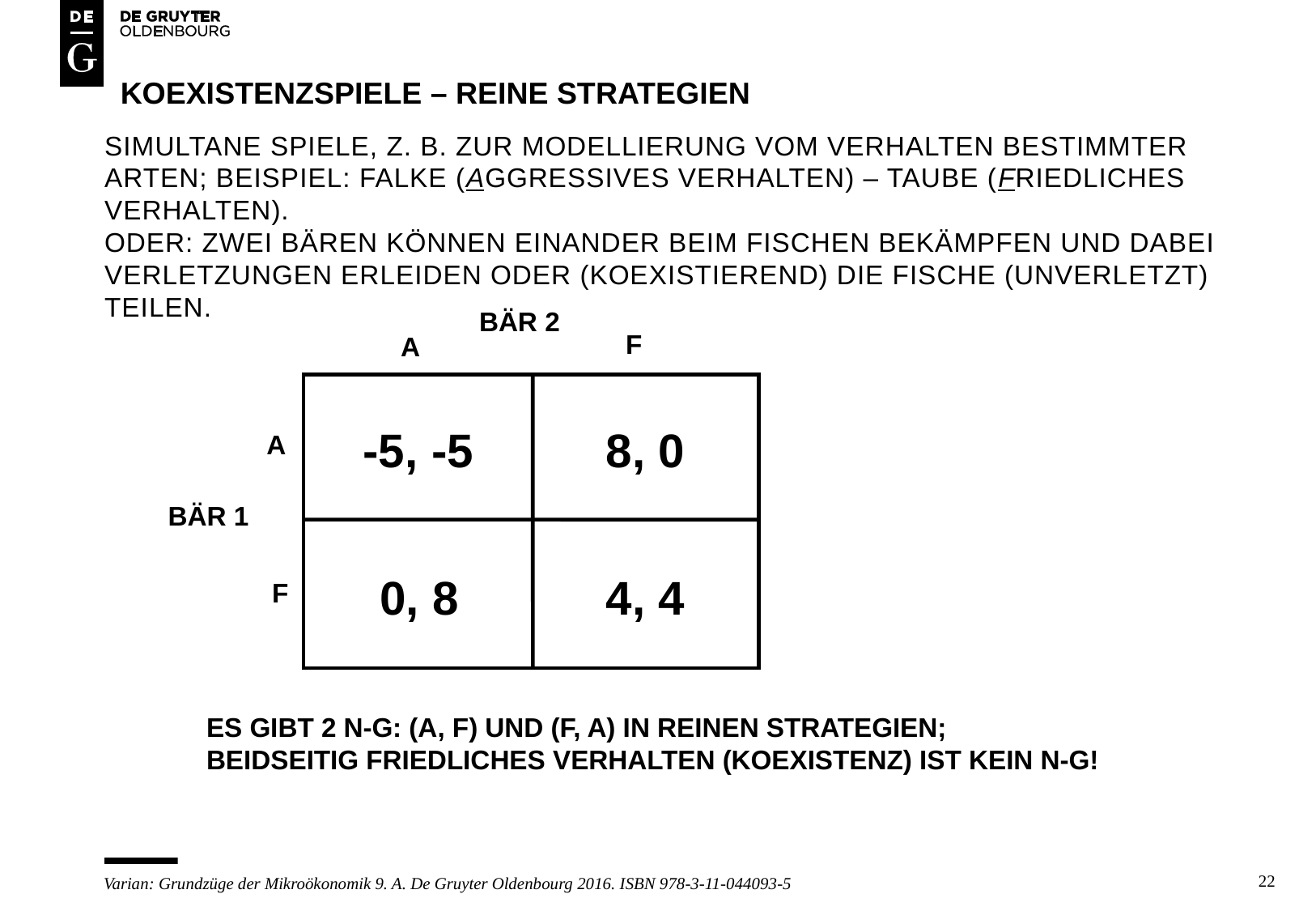

# KOEXISTENZSPIELE – REINE STRATEGIEN
SIMULTANE SPIELE, Z. b. ZUR MODELLIERUNG VOM VERHALTEN BESTIMMTER ARTEN; BEISPIEL: FALKE (AGGRESSIVES VERHALTEN) – TAUBE (FRIEDLICHES VERHALTEN).
ODER: ZWEI BÄREN KÖNNEN EINANDER BEIM FISCHEN BEKÄMPFEN UND DABEI VERLETZUNGEN ERLEIDEN ODER (KOEXISTIEREND) DIE FISCHE (UNVERLETZT) TEILEN.

BÄR 2
F
A

-5, -5
8, 0
A
BÄR 1
0, 8
4, 4
F
ES GIBT 2 N-G: (A, F) UND (F, A) IN REINEN STRATEGIEN;
BEIDSEITIG FRIEDLICHES VERHALTEN (KOEXISTENZ) IST KEIN N-G!
22
Varian: Grundzüge der Mikroökonomik 9. A. De Gruyter Oldenbourg 2016. ISBN 978-3-11-044093-5